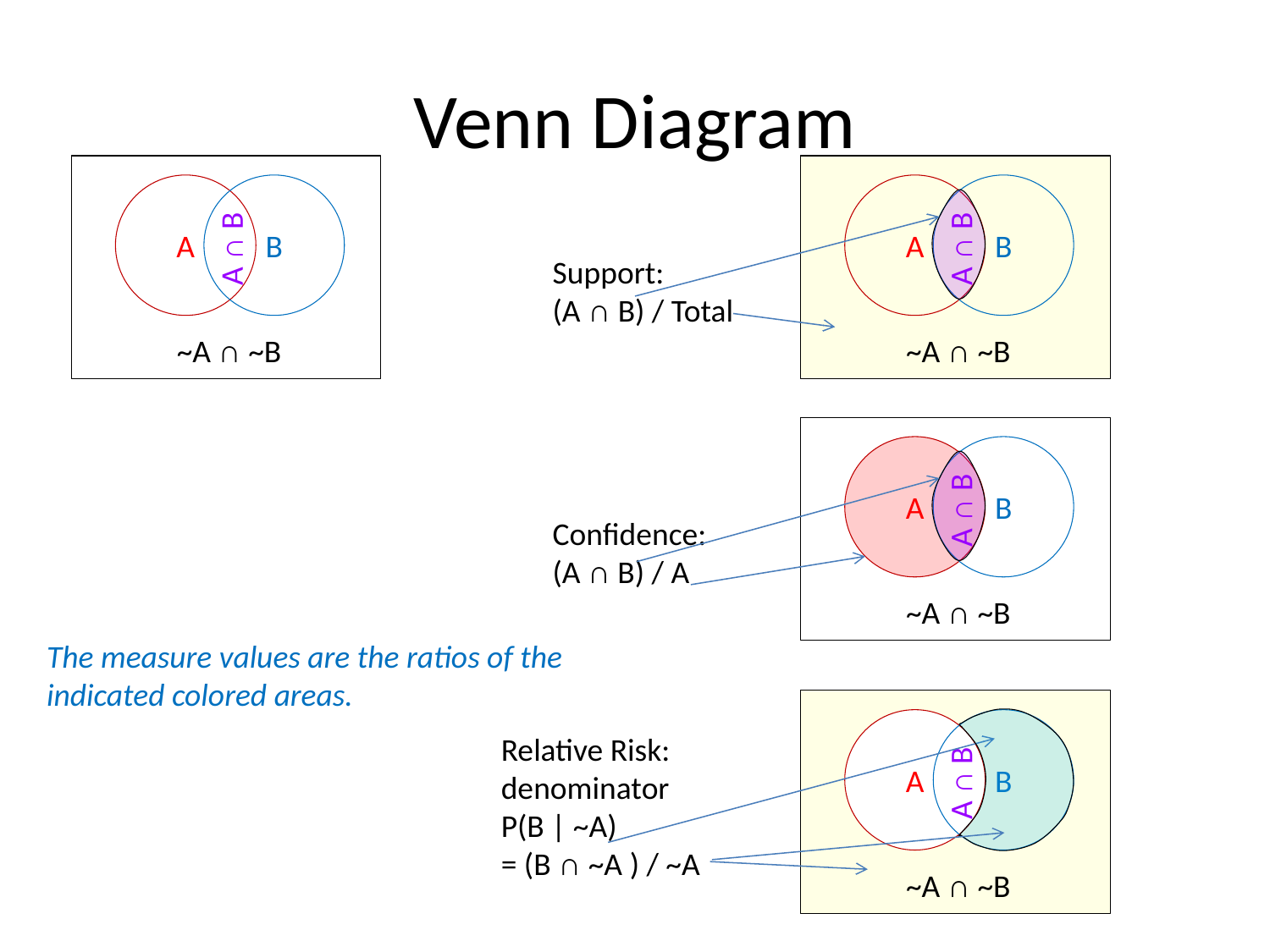

# Venn Diagram

A
B
A
B

A ∩ B
A ∩ B
Support:
(A ∩ B) / Total
~A ∩ ~B
~A ∩ ~B

A
B

A ∩ B
Confidence:
(A ∩ B) / A
~A ∩ ~B
The measure values are the ratios of the indicated colored areas.

A
B
Relative Risk: denominator
P(B | ~A)
= (B ∩ ~A ) / ~A
A ∩ B
~A ∩ ~B